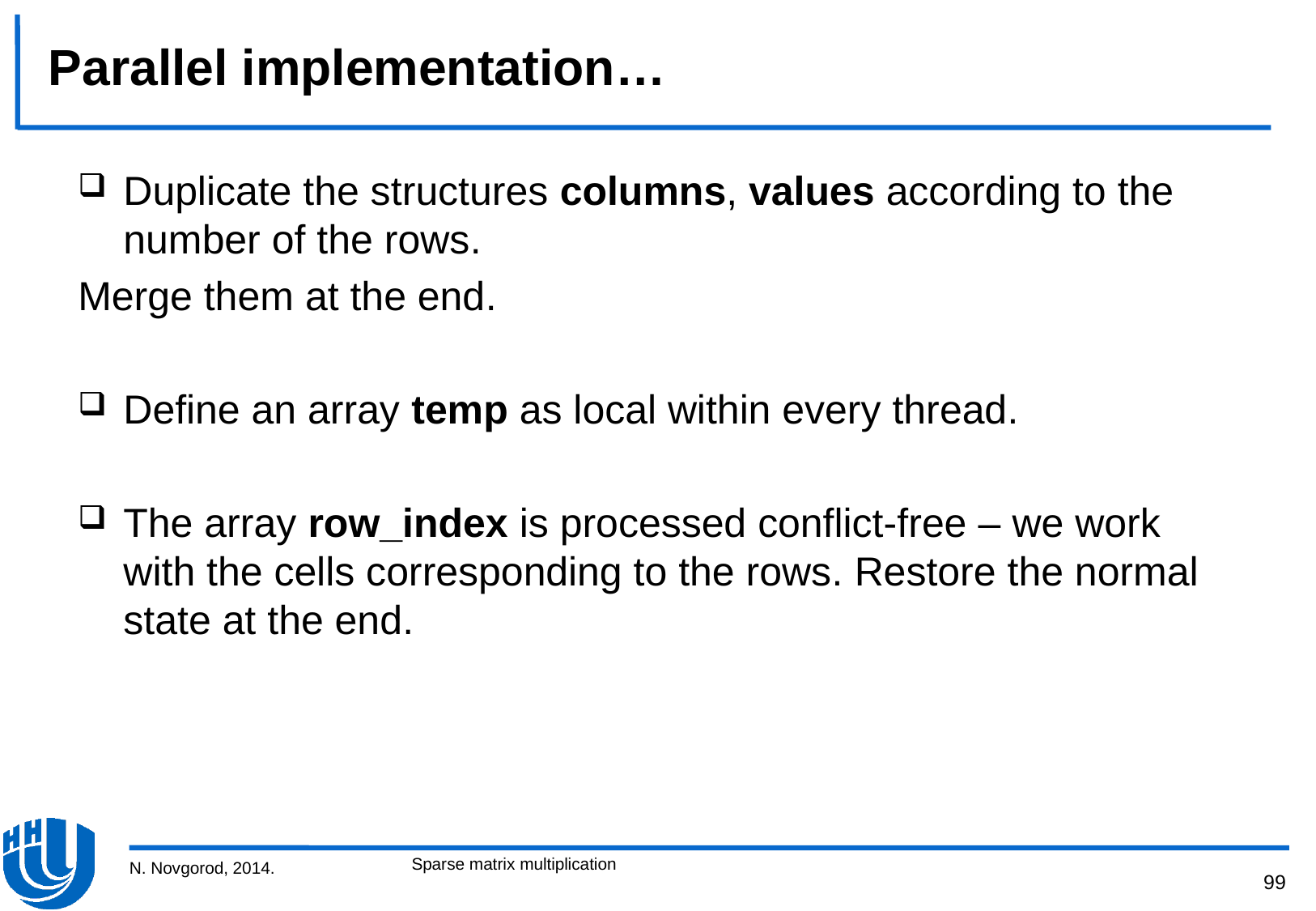

# Parallel implementation…
Duplicate the structures columns, values according to the number of the rows.
Merge them at the end.

Define an array temp as local within every thread.

The array row_index is processed conflict-free – we work with the cells corresponding to the rows. Restore the normal state at the end.

Sparse matrix multiplication
N. Novgorod, 2014.
99